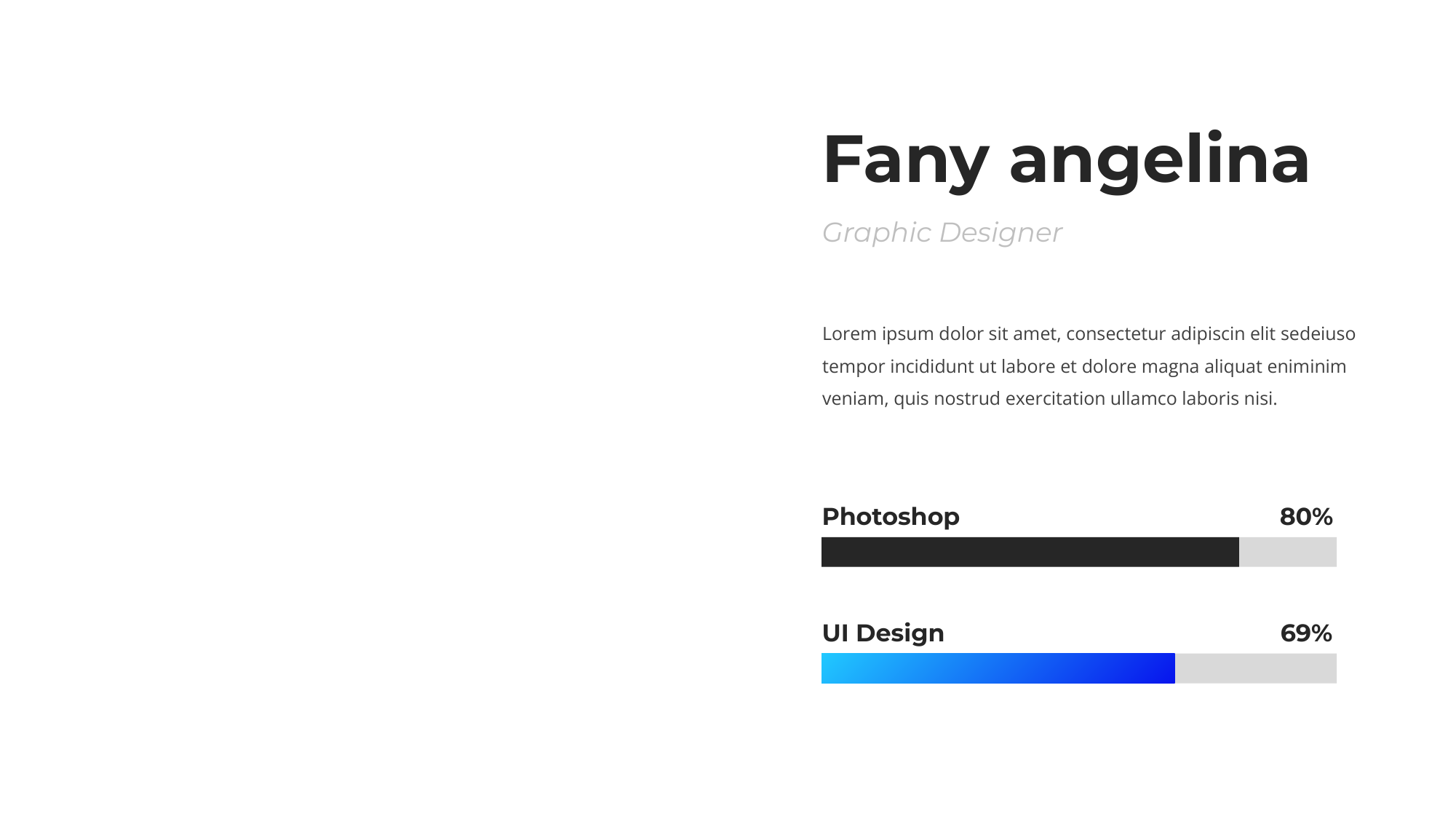

Fany angelina
Graphic Designer
Lorem ipsum dolor sit amet, consectetur adipiscin elit sedeiuso tempor incididunt ut labore et dolore magna aliquat eniminim veniam, quis nostrud exercitation ullamco laboris nisi.
Photoshop
80%

UI Design
69%